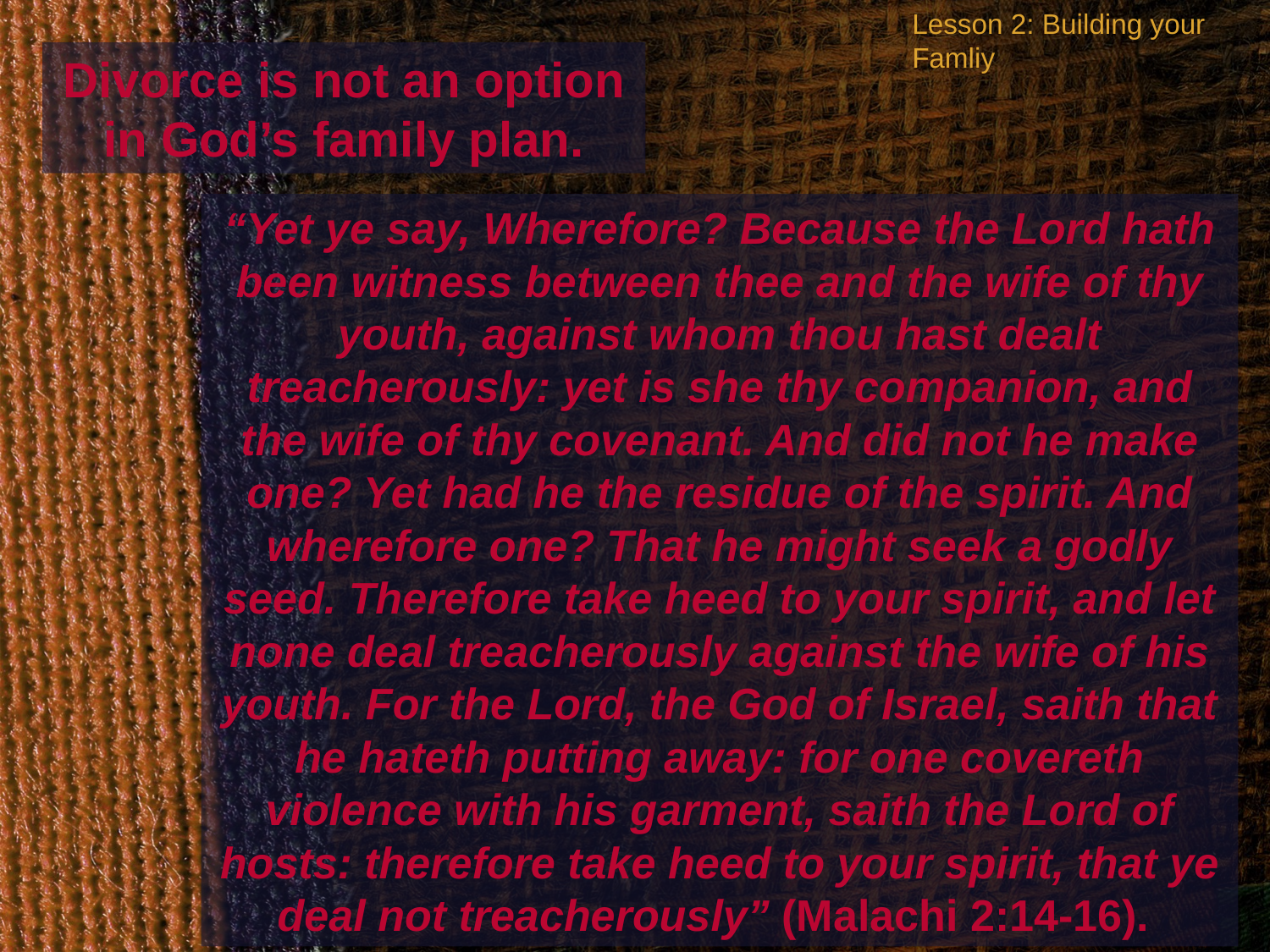

Lesson 2: Building your Famliy
Divorce is not an option in God’s family plan.
“Yet ye say, Wherefore? Because the Lord hath been witness between thee and the wife of thy youth, against whom thou hast dealt treacherously: yet is she thy companion, and the wife of thy covenant. And did not he make one? Yet had he the residue of the spirit. And wherefore one? That he might seek a godly seed. Therefore take heed to your spirit, and let none deal treacherously against the wife of his youth. For the Lord, the God of Israel, saith that he hateth putting away: for one covereth violence with his garment, saith the Lord of hosts: therefore take heed to your spirit, that ye deal not treacherously” (Malachi 2:14-16).